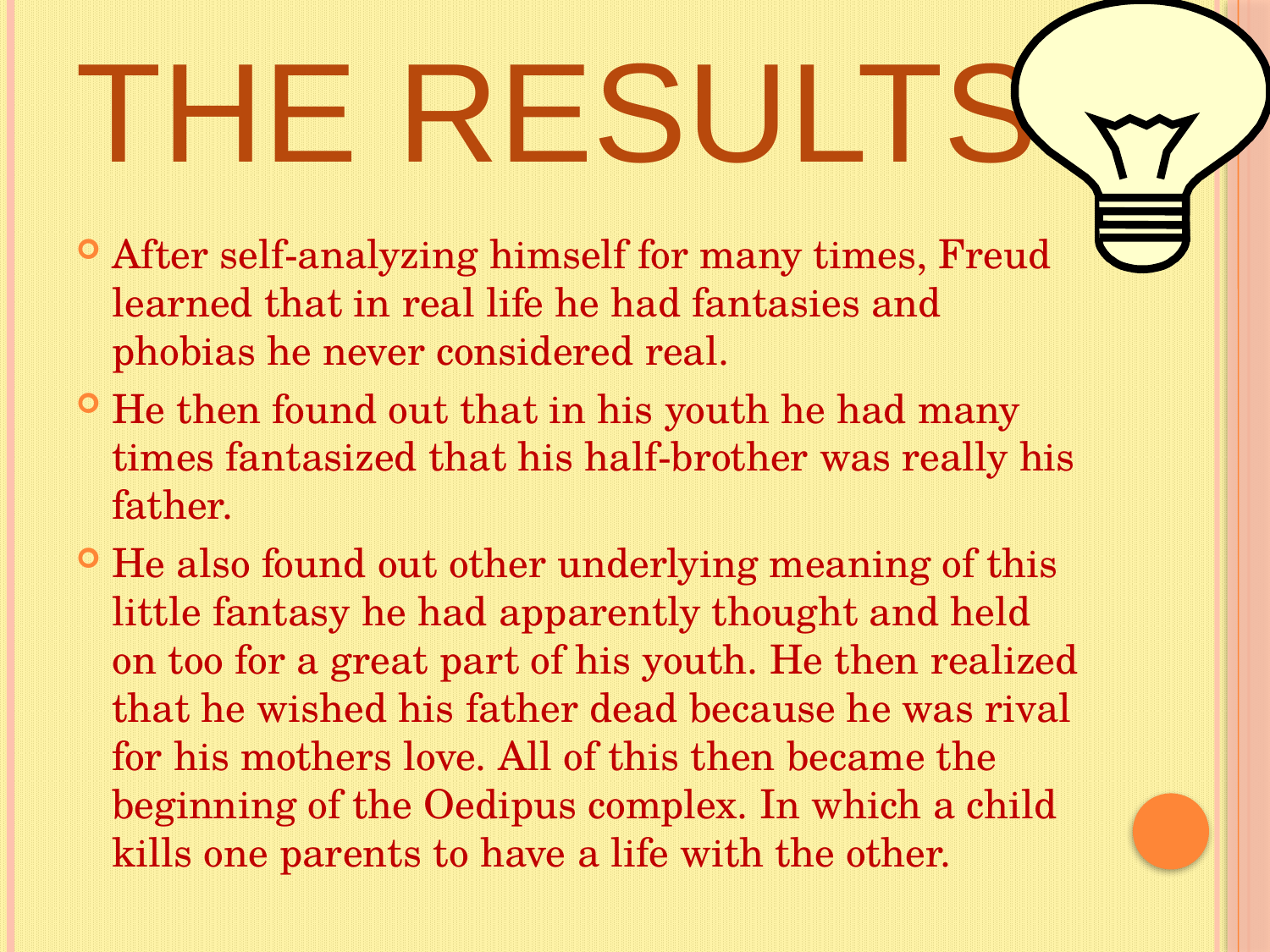

# The results
After self-analyzing himself for many times, Freud learned that in real life he had fantasies and phobias he never considered real.
He then found out that in his youth he had many times fantasized that his half-brother was really his father.
He also found out other underlying meaning of this little fantasy he had apparently thought and held on too for a great part of his youth. He then realized that he wished his father dead because he was rival for his mothers love. All of this then became the beginning of the Oedipus complex. In which a child kills one parents to have a life with the other.